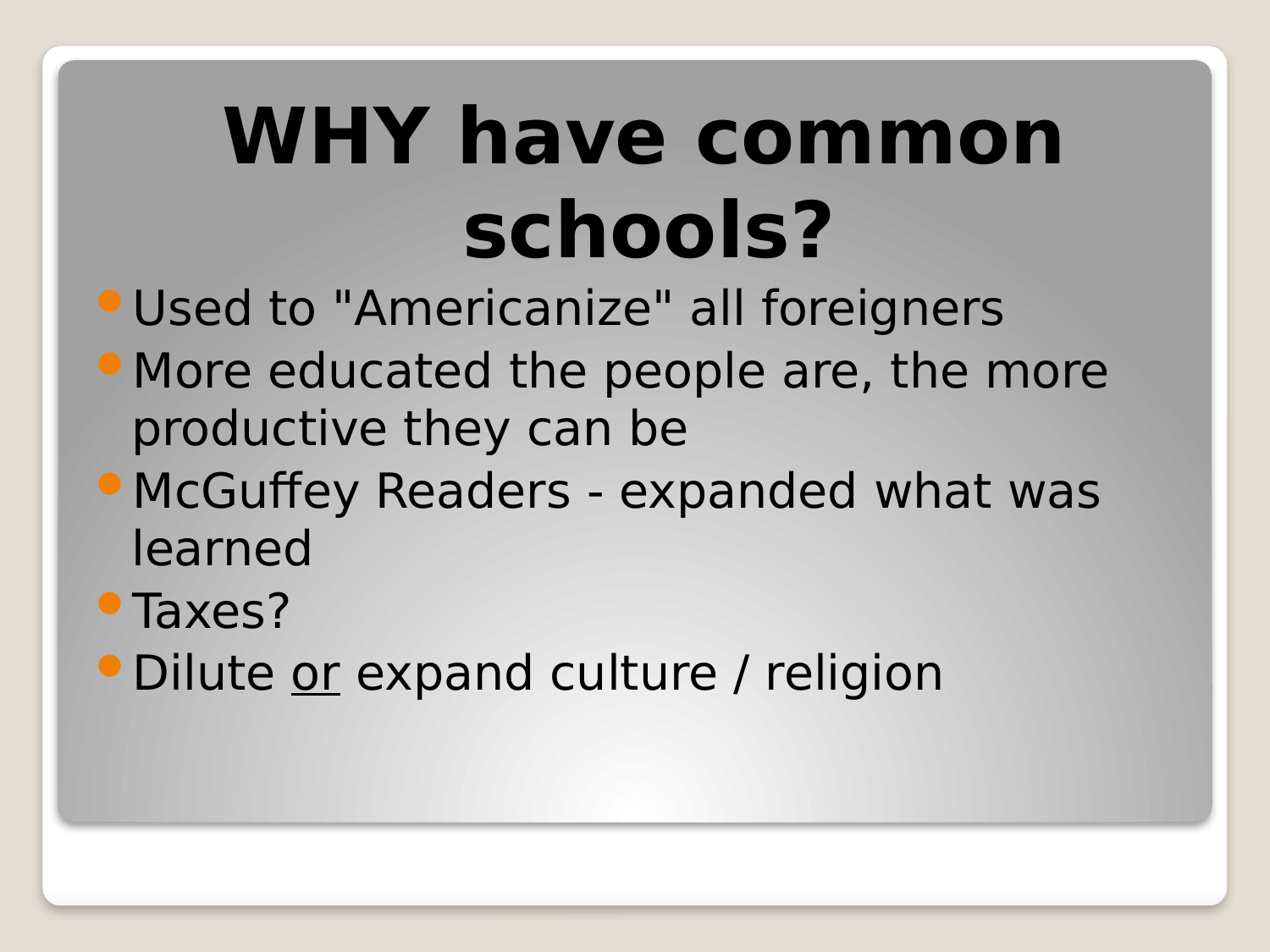

WHY have common schools?
Used to "Americanize" all foreigners
More educated the people are, the more productive they can be
McGuffey Readers - expanded what was learned
Taxes?
Dilute or expand culture / religion